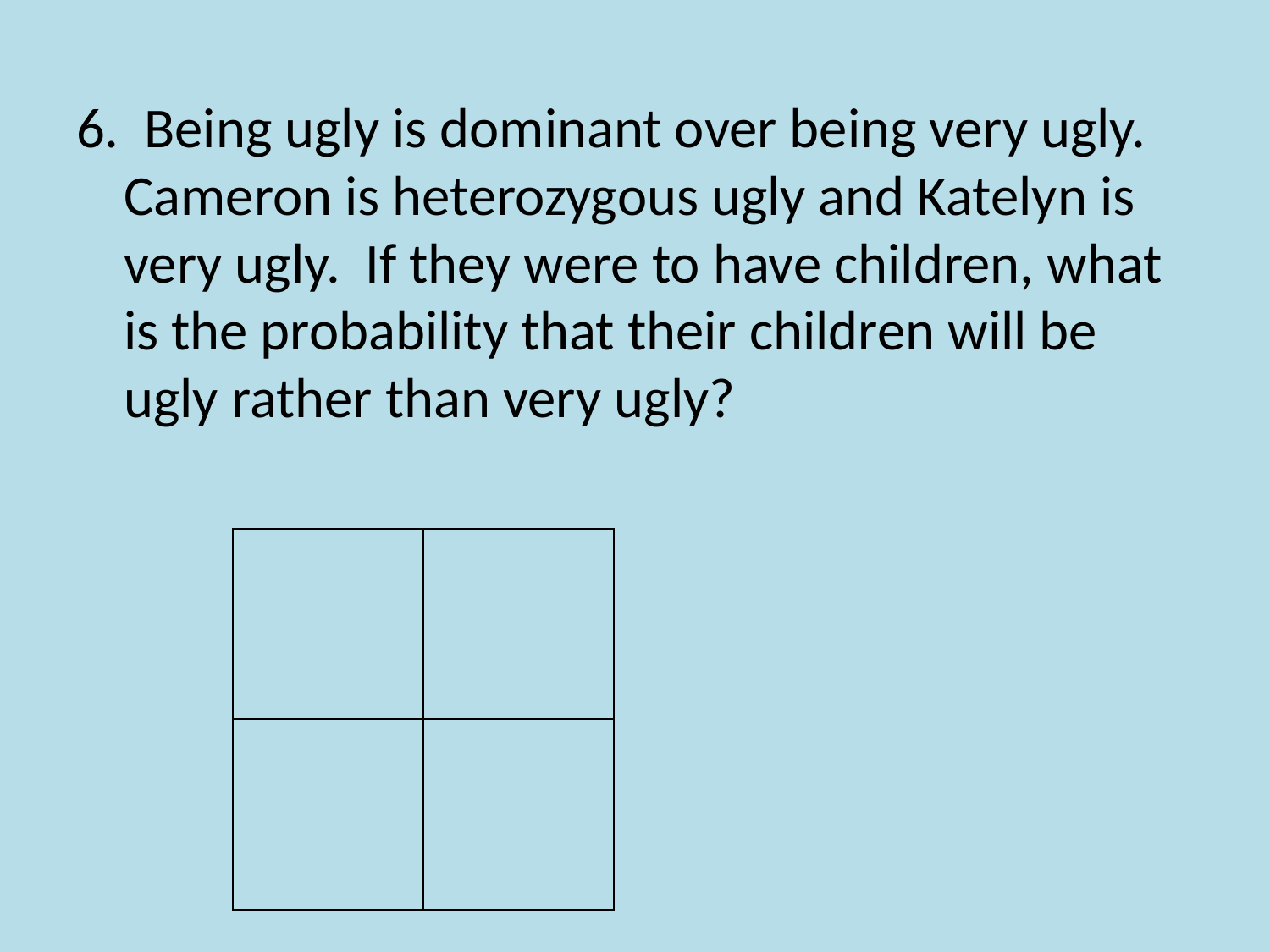

6.  Being ugly is dominant over being very ugly.  Cameron is heterozygous ugly and Katelyn is very ugly.  If they were to have children, what is the probability that their children will be ugly rather than very ugly?

|  |  |
| --- | --- |
|  |  |